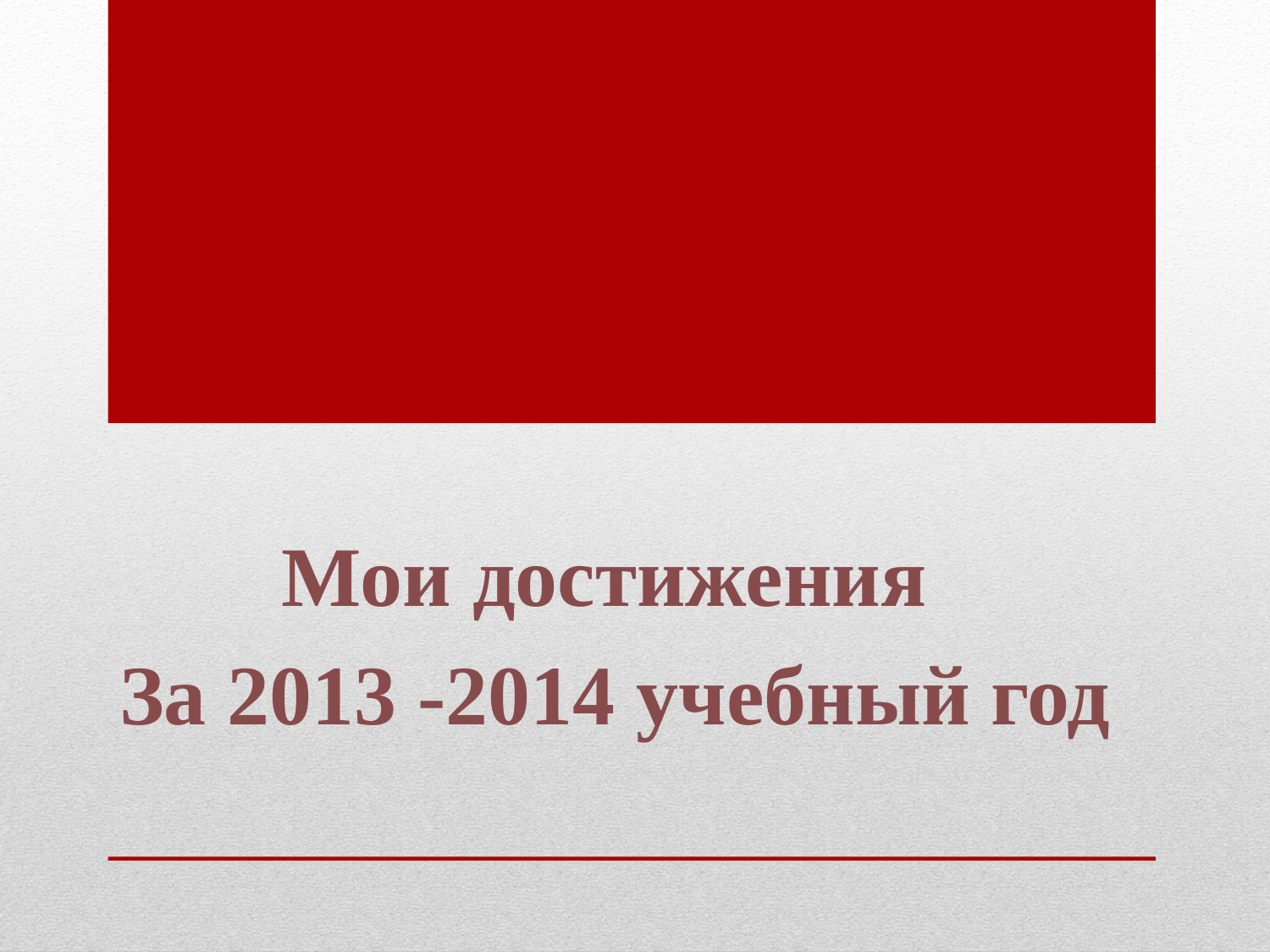

Мои достижения
За 2013 -2014 учебный год